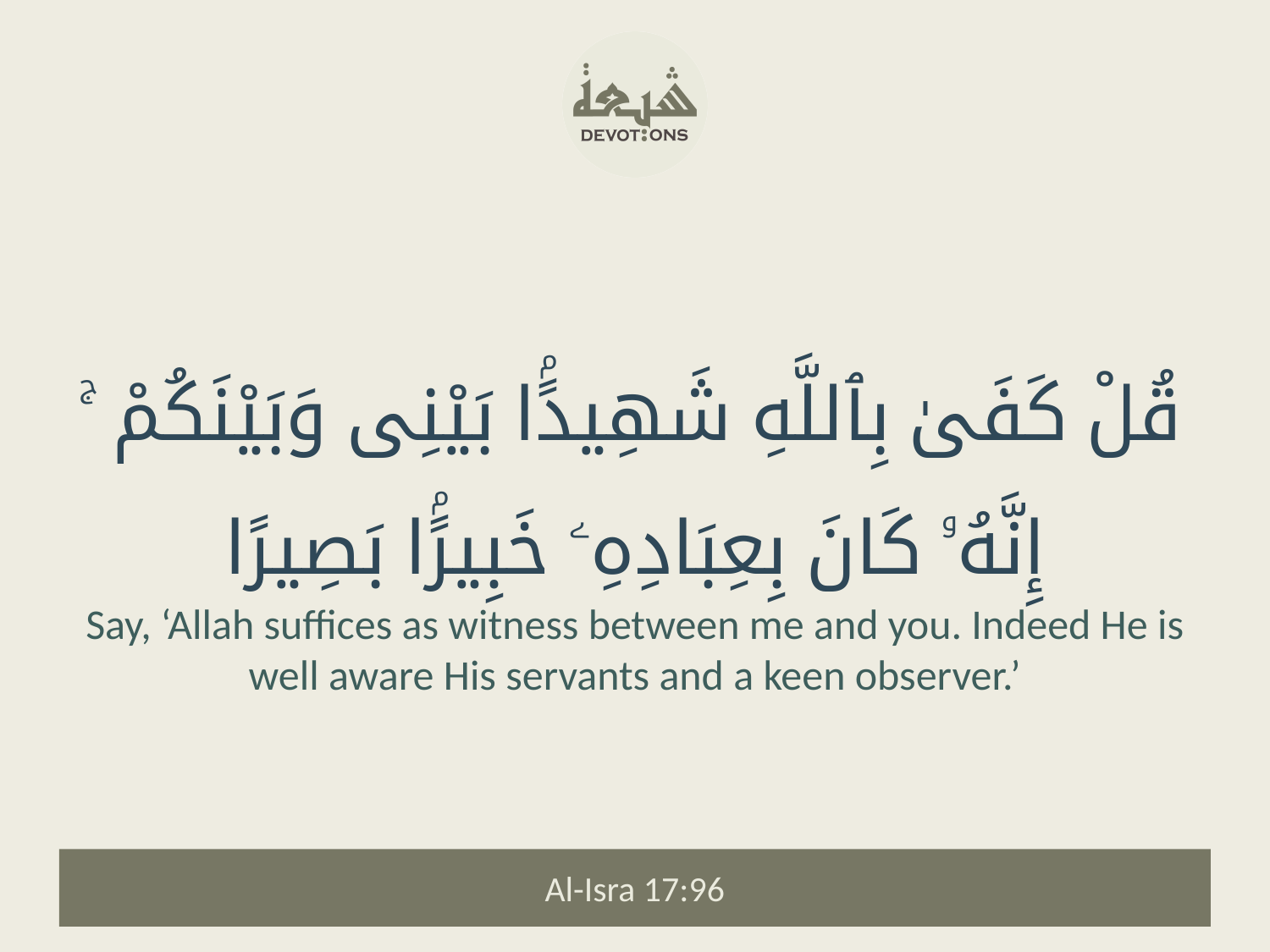

قُلْ كَفَىٰ بِٱللَّهِ شَهِيدًۢا بَيْنِى وَبَيْنَكُمْ ۚ إِنَّهُۥ كَانَ بِعِبَادِهِۦ خَبِيرًۢا بَصِيرًا
Say, ‘Allah suffices as witness between me and you. Indeed He is well aware His servants and a keen observer.’
Al-Isra 17:96